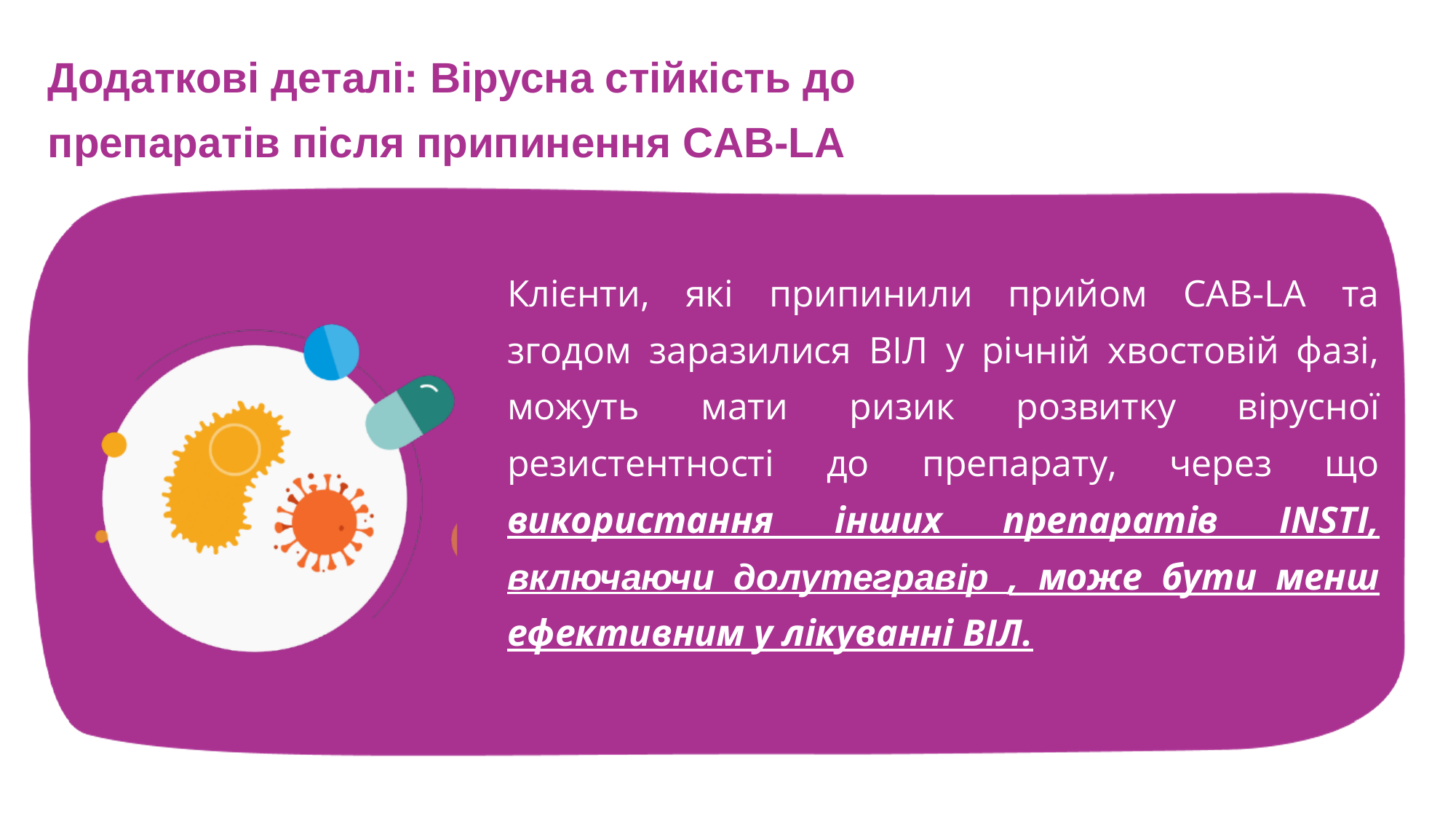

Додаткові деталі: Вірусна стійкість до препаратів після припинення CAB-LA

Клієнти, які припинили прийом CAB-LA та згодом заразилися ВІЛ у річній хвостовій фазі, можуть мати ризик розвитку вірусної резистентності до препарату, через що використання інших препаратів INSTI, включаючи долутегравір , може бути менш ефективним у лікуванні ВІЛ.